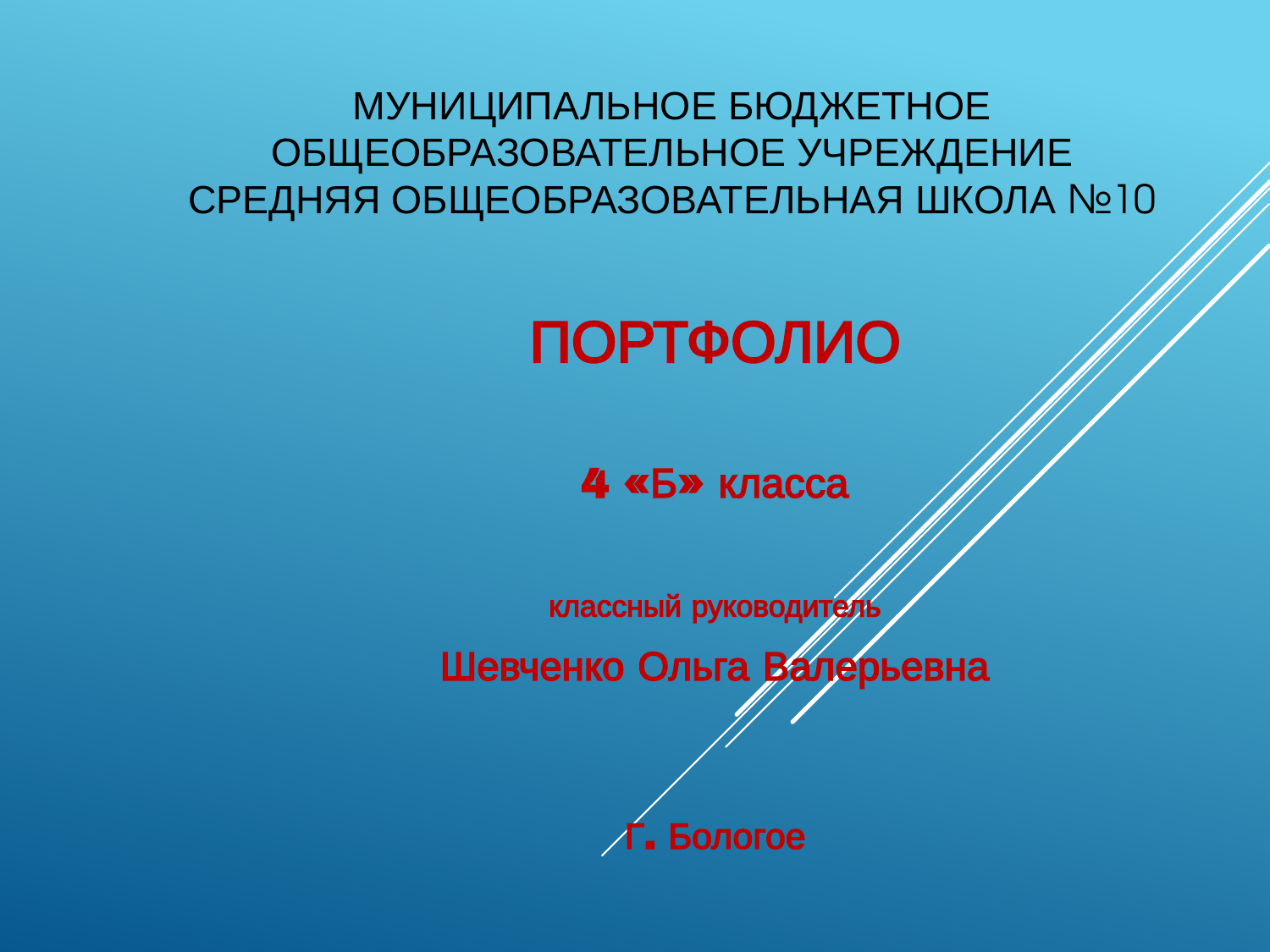

# Муниципальное бюджетное общеобразовательное учреждение средняя общеобразовательная школа №10

ПОРТФОЛИО

4 «Б» класса

классный руководитель
Шевченко Ольга Валерьевна

Г. Бологое